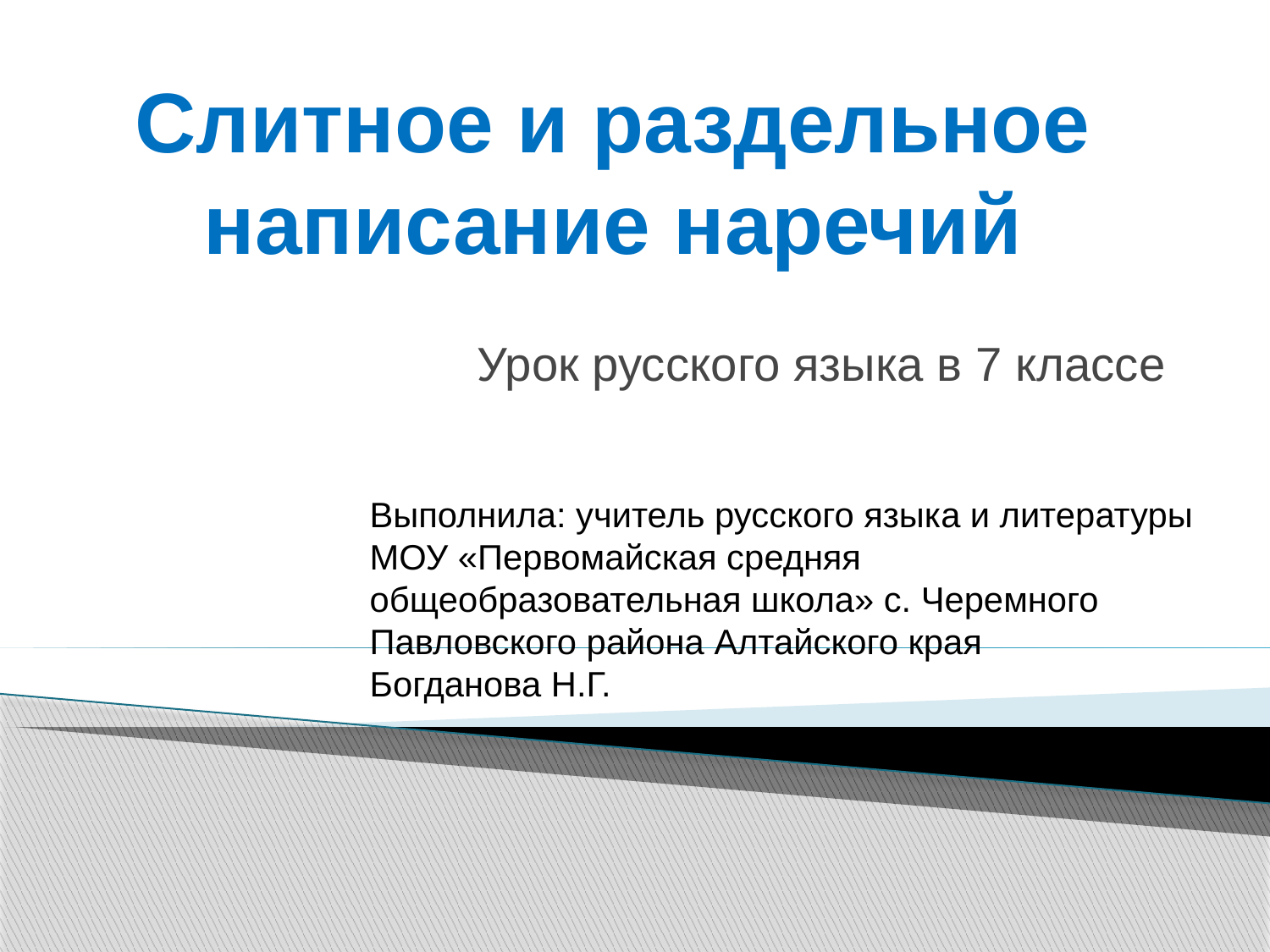

# Слитное и раздельное написание наречий
Урок русского языка в 7 классе
Выполнила: учитель русского языка и литературы МОУ «Первомайская средняя общеобразовательная школа» с. Черемного Павловского района Алтайского края
Богданова Н.Г.